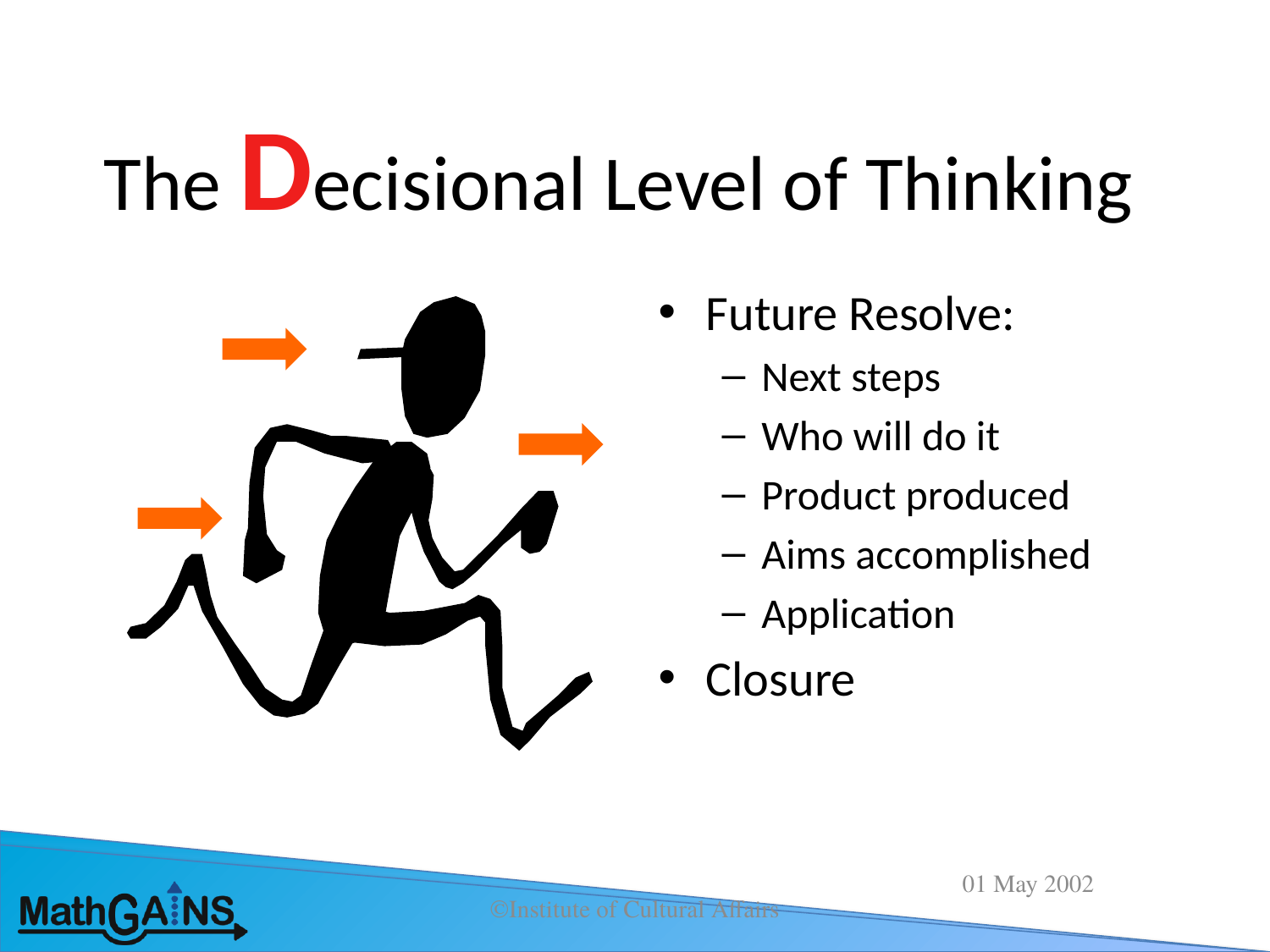

# The Decisional Level of Thinking
Future Resolve:
Next steps
Who will do it
Product produced
Aims accomplished
Application
Closure

01 May 2002
©Institute of Cultural Affairs